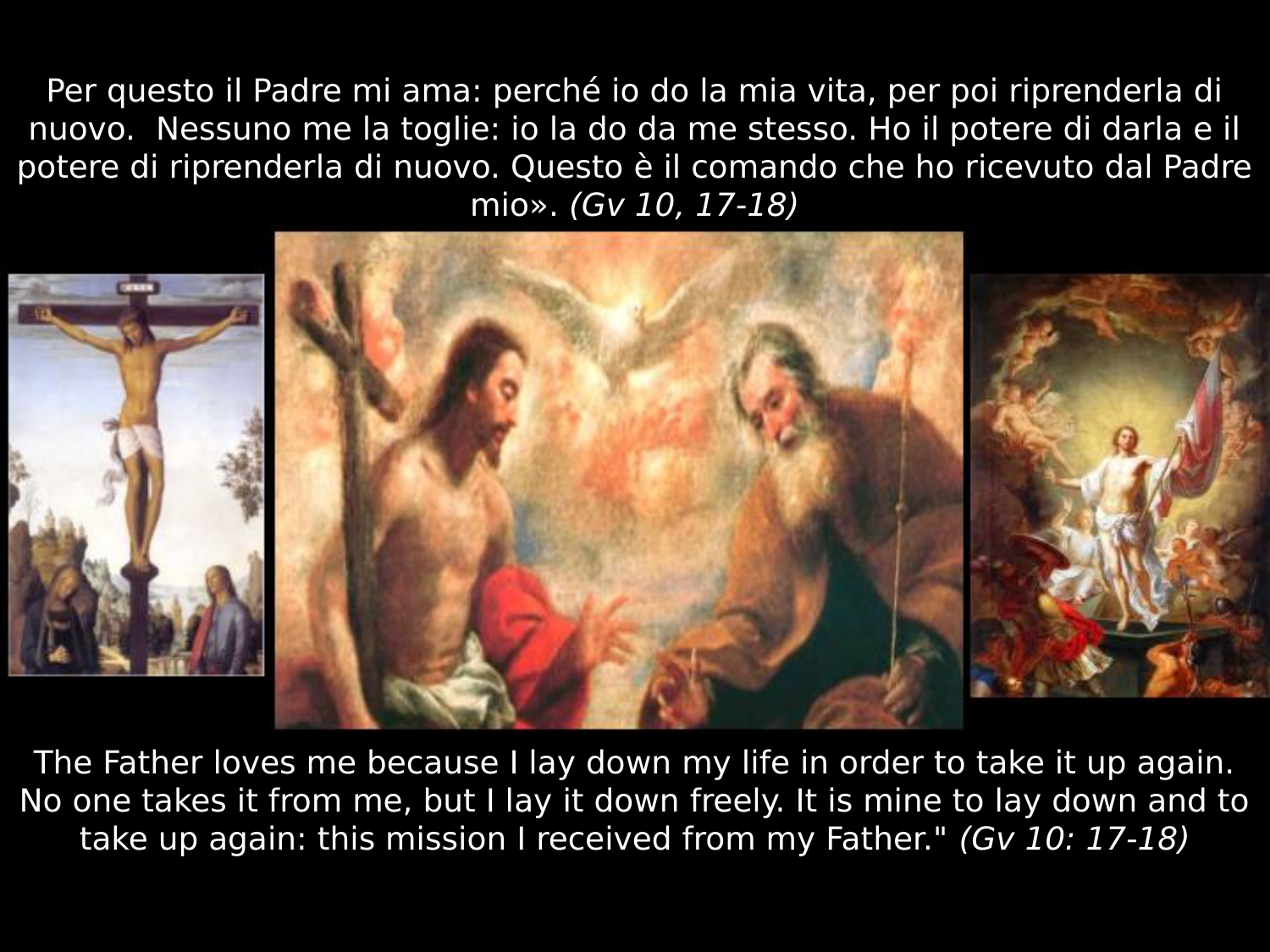

# Per questo il Padre mi ama: perché io do la mia vita, per poi riprenderla di nuovo.  Nessuno me la toglie: io la do da me stesso. Ho il potere di darla e il potere di riprenderla di nuovo. Questo è il comando che ho ricevuto dal Padre mio». (Gv 10, 17-18)
The Father loves me because I lay down my life in order to take it up again. No one takes it from me, but I lay it down freely. It is mine to lay down and to take up again: this mission I received from my Father." (Gv 10: 17-18)